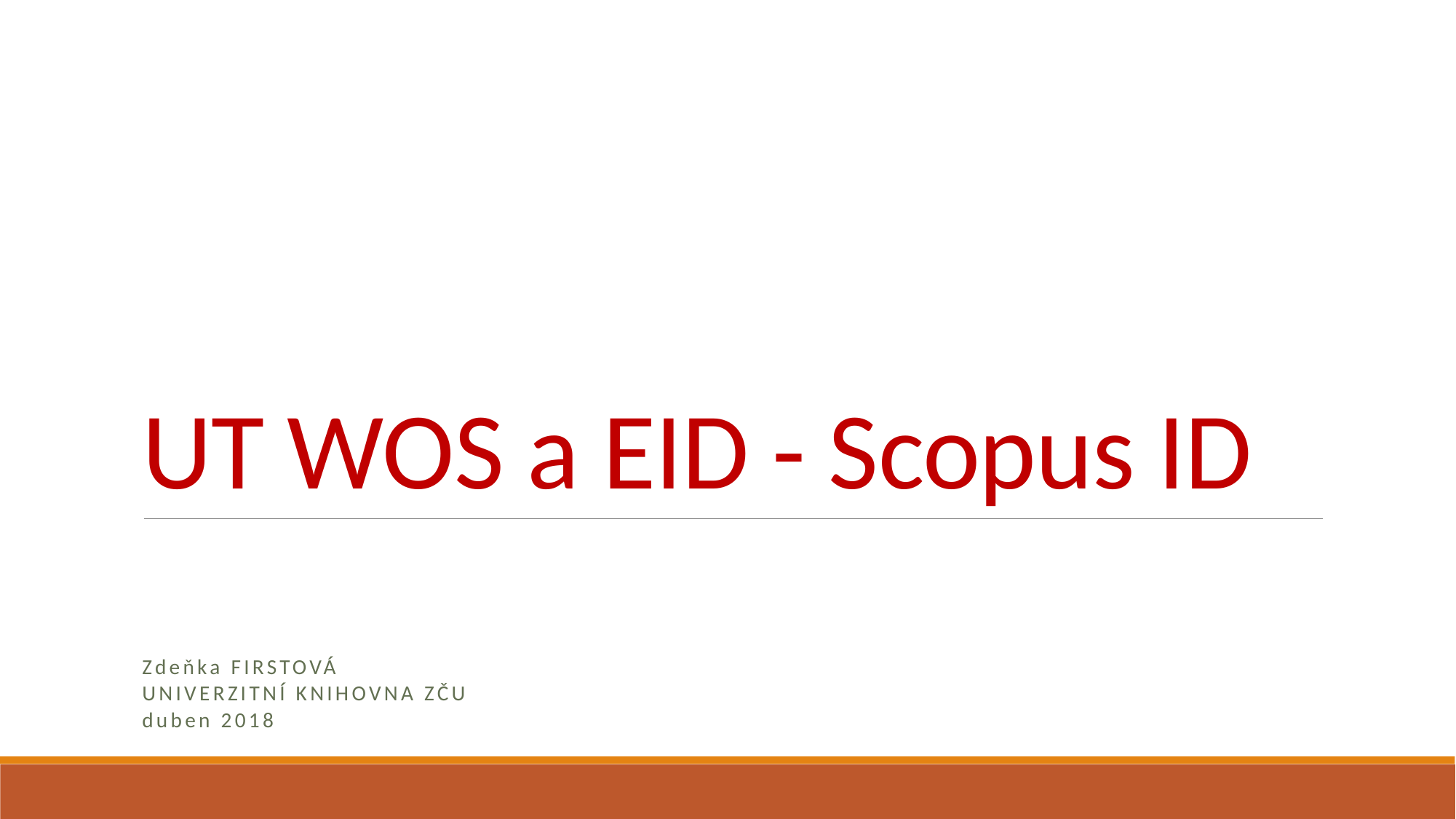

# UT WOS a EID - Scopus ID
Zdeňka FIRSTOVÁ
UNIVERZITNÍ KNIHOVNA ZČU
duben 2018